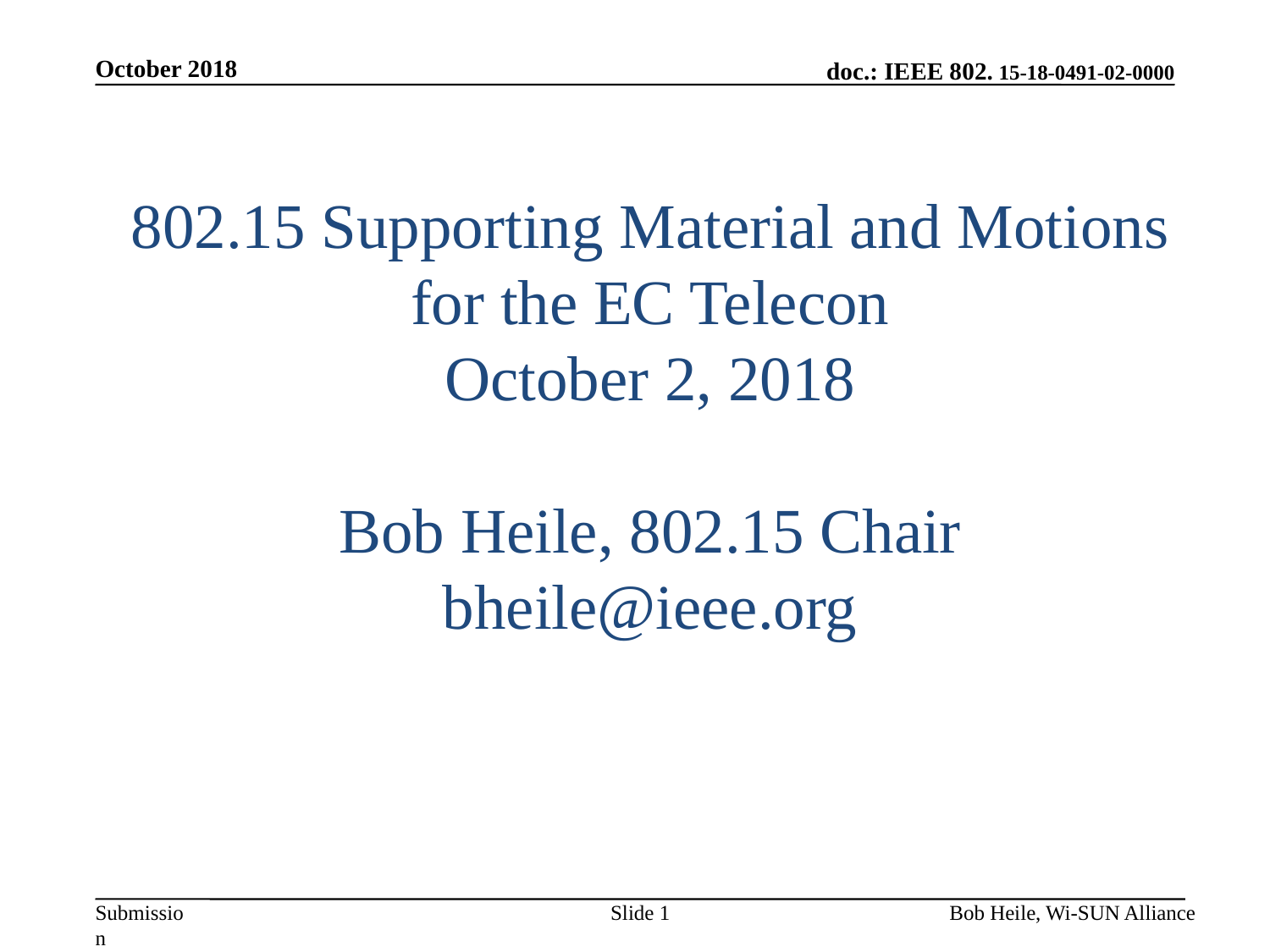

October 2018
# 802.15 Supporting Material and Motions for the EC Telecon October 2, 2018 Bob Heile, 802.15 Chair bheile@ieee.org
Slide 1
Bob Heile, Wi-SUN Alliance